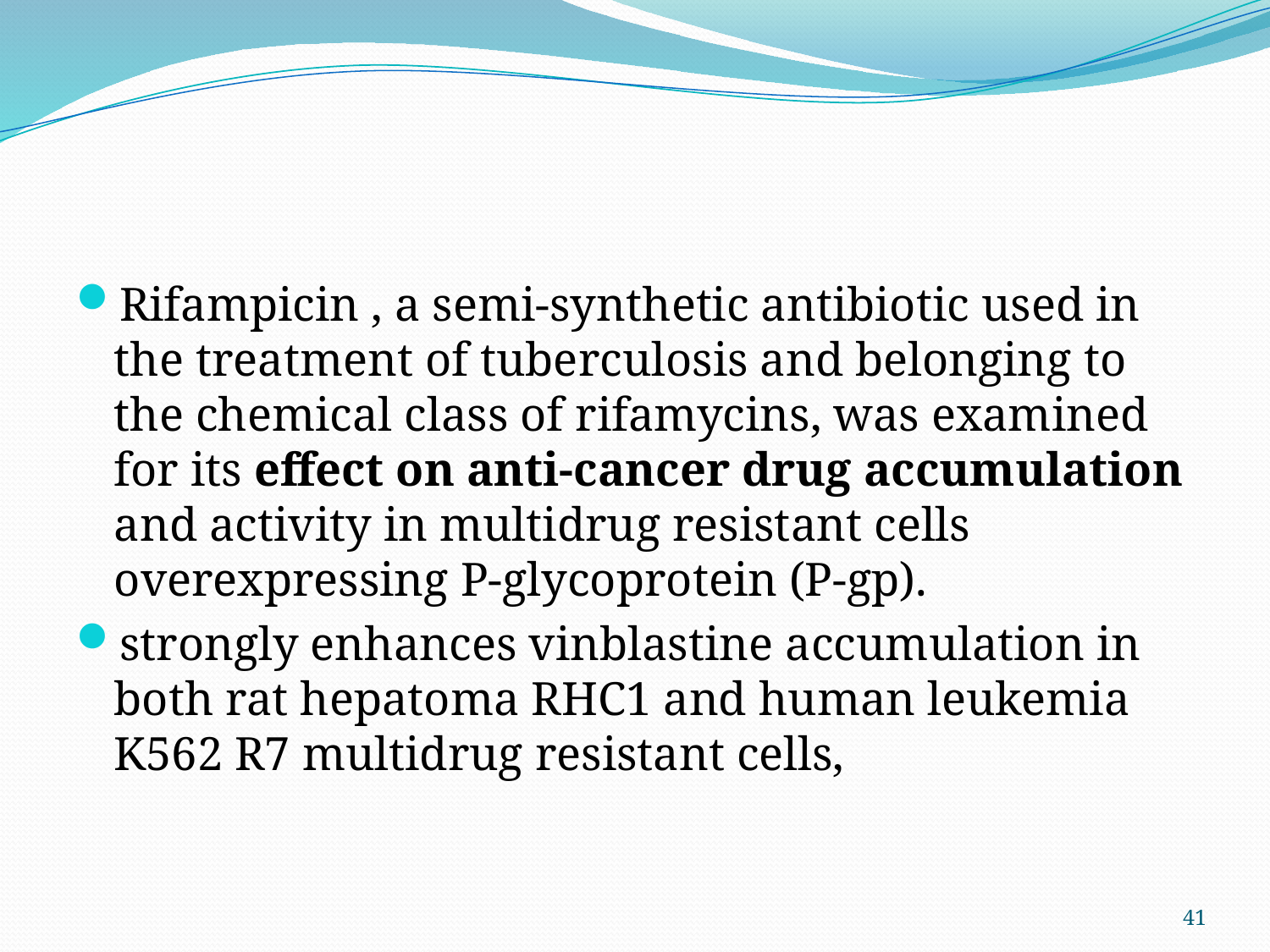

#
Rifampicin , a semi-synthetic antibiotic used in the treatment of tuberculosis and belonging to the chemical class of rifamycins, was examined for its effect on anti-cancer drug accumulation and activity in multidrug resistant cells overexpressing P-glycoprotein (P-gp).
strongly enhances vinblastine accumulation in both rat hepatoma RHC1 and human leukemia K562 R7 multidrug resistant cells,
41